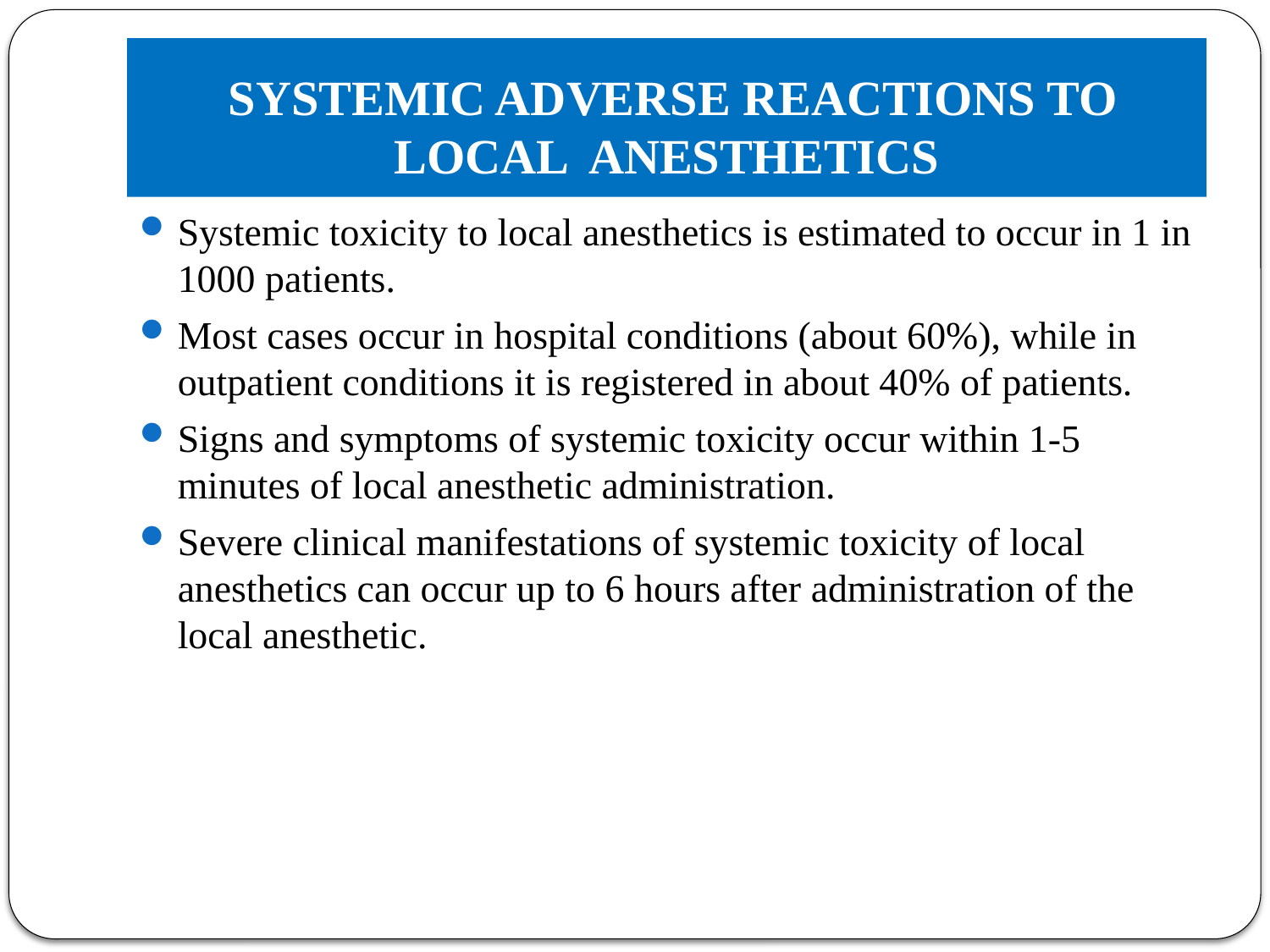

# SYSTEMIC ADVERSE REACTIONS TO LOCAL  ANESTHETICS
Systemic toxicity to local anesthetics is estimated to occur in 1 in 1000 patients.
Most cases occur in hospital conditions (about 60%), while in outpatient conditions it is registered in about 40% of patients.
Signs and symptoms of systemic toxicity occur within 1-5 minutes of local anesthetic administration.
Severe clinical manifestations of systemic toxicity of local anesthetics can occur up to 6 hours after administration of the local anesthetic.